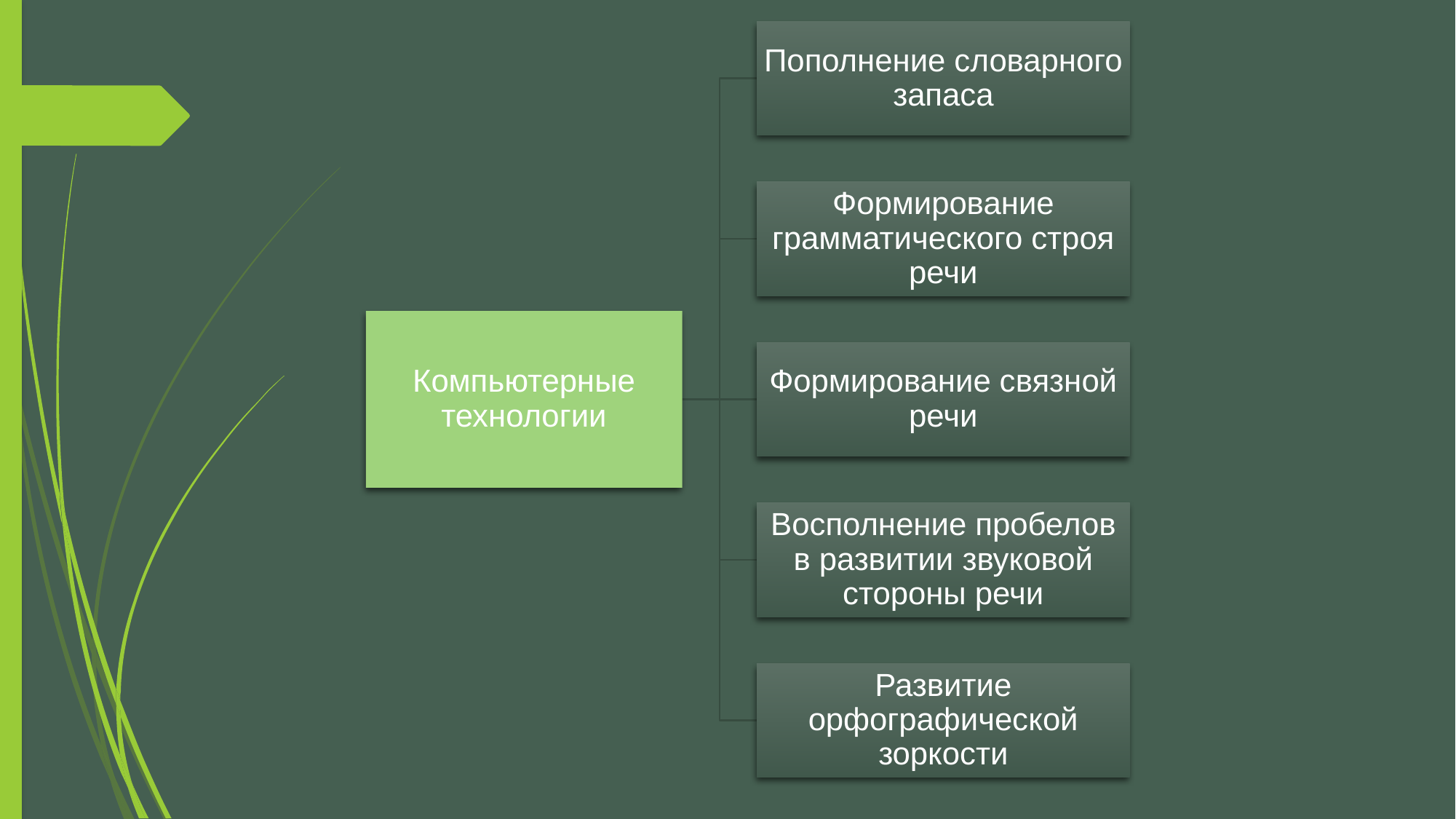

Компьютерные технологии
Пополнение словарного запаса
Формирование грамматического строя речи
Формирование связной речи
Восполнение пробелов в развитии звуковой стороны речи
Развитие орфографической зоркости